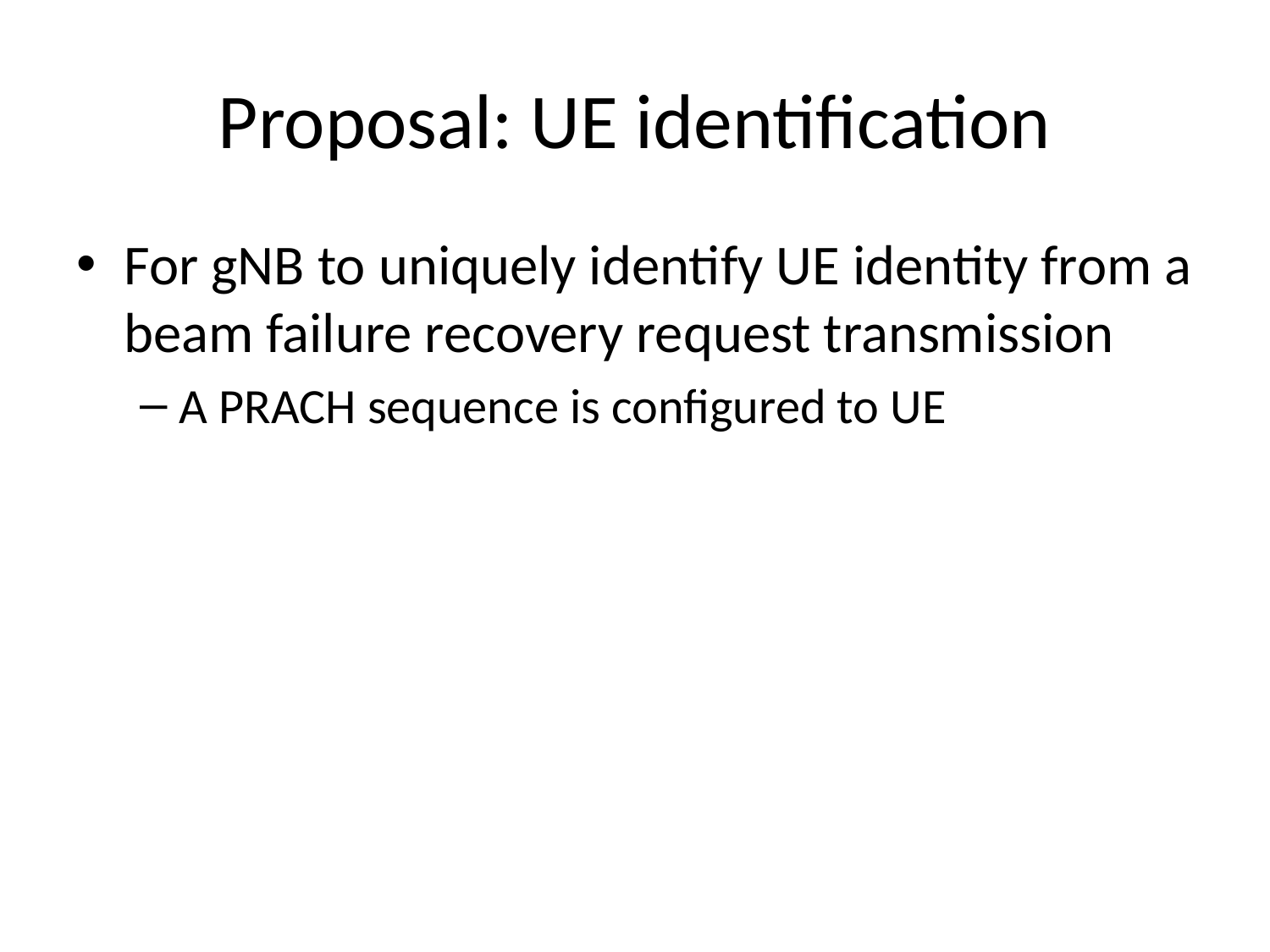

# Proposal: UE identification
For gNB to uniquely identify UE identity from a beam failure recovery request transmission
A PRACH sequence is configured to UE